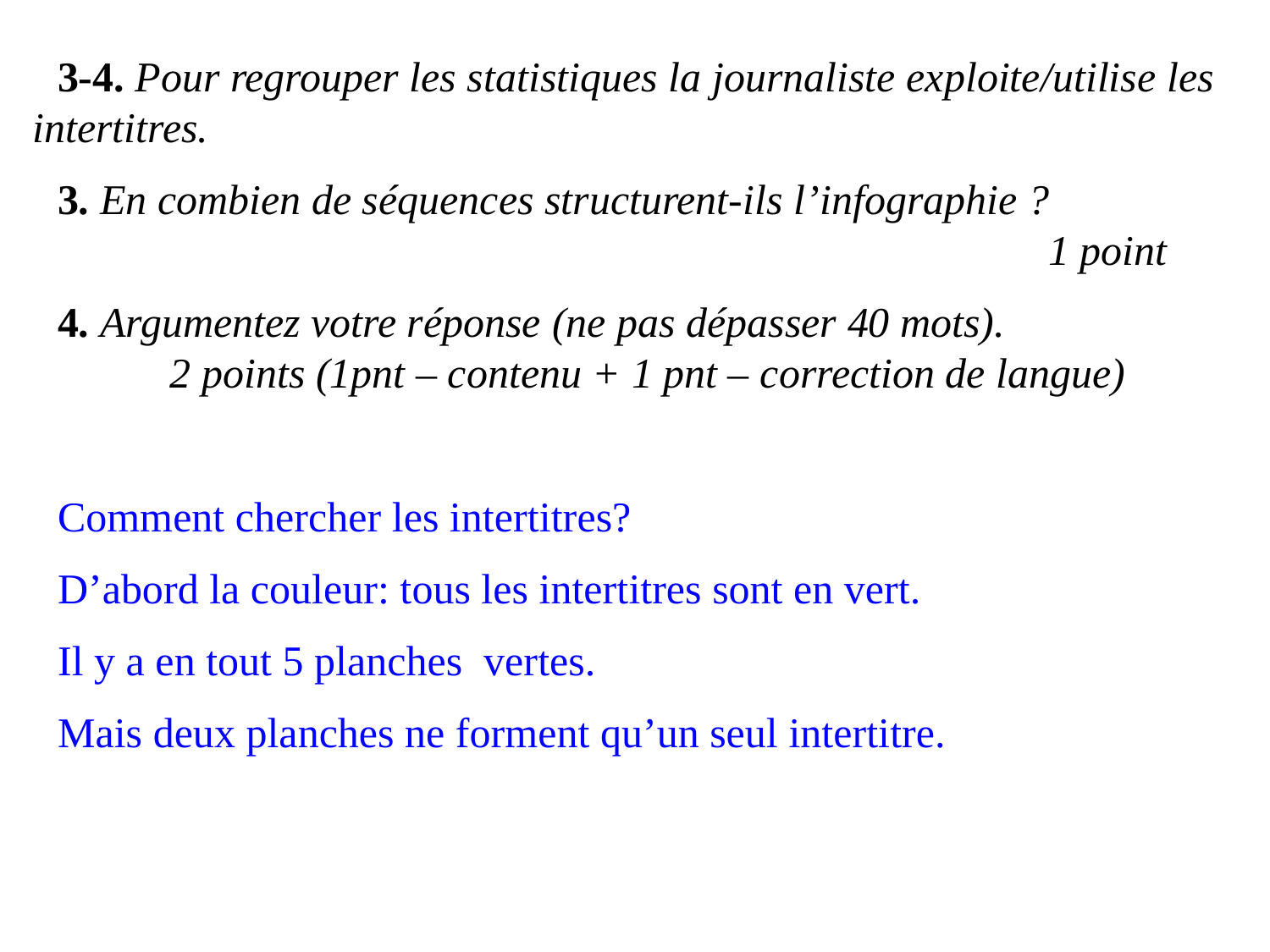

3-4. Pour regrouper les statistiques la journaliste exploite/utilise les intertitres.
3. En combien de séquences structurent-ils l’infographie ?									1 point
4. Argumentez votre réponse (ne pas dépasser 40 mots).			 2 points (1pnt – contenu + 1 pnt – correction de langue)

Comment chercher les intertitres?
D’abord la couleur: tous les intertitres sont en vert.
Il y a en tout 5 planches  vertes.
Mais deux planches ne forment qu’un seul intertitre.